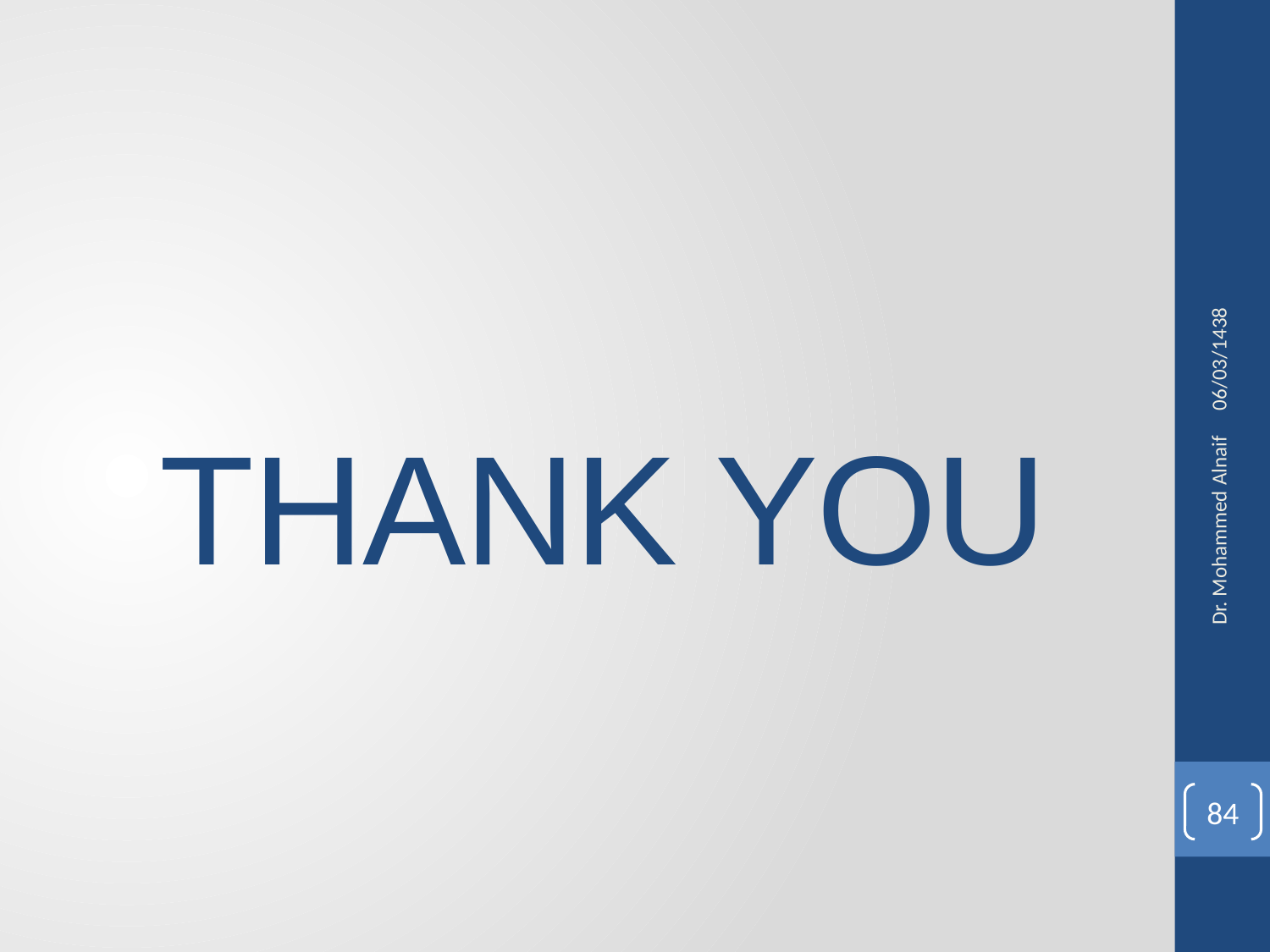

06/03/1438
# THANK YOU
Dr. Mohammed Alnaif
84